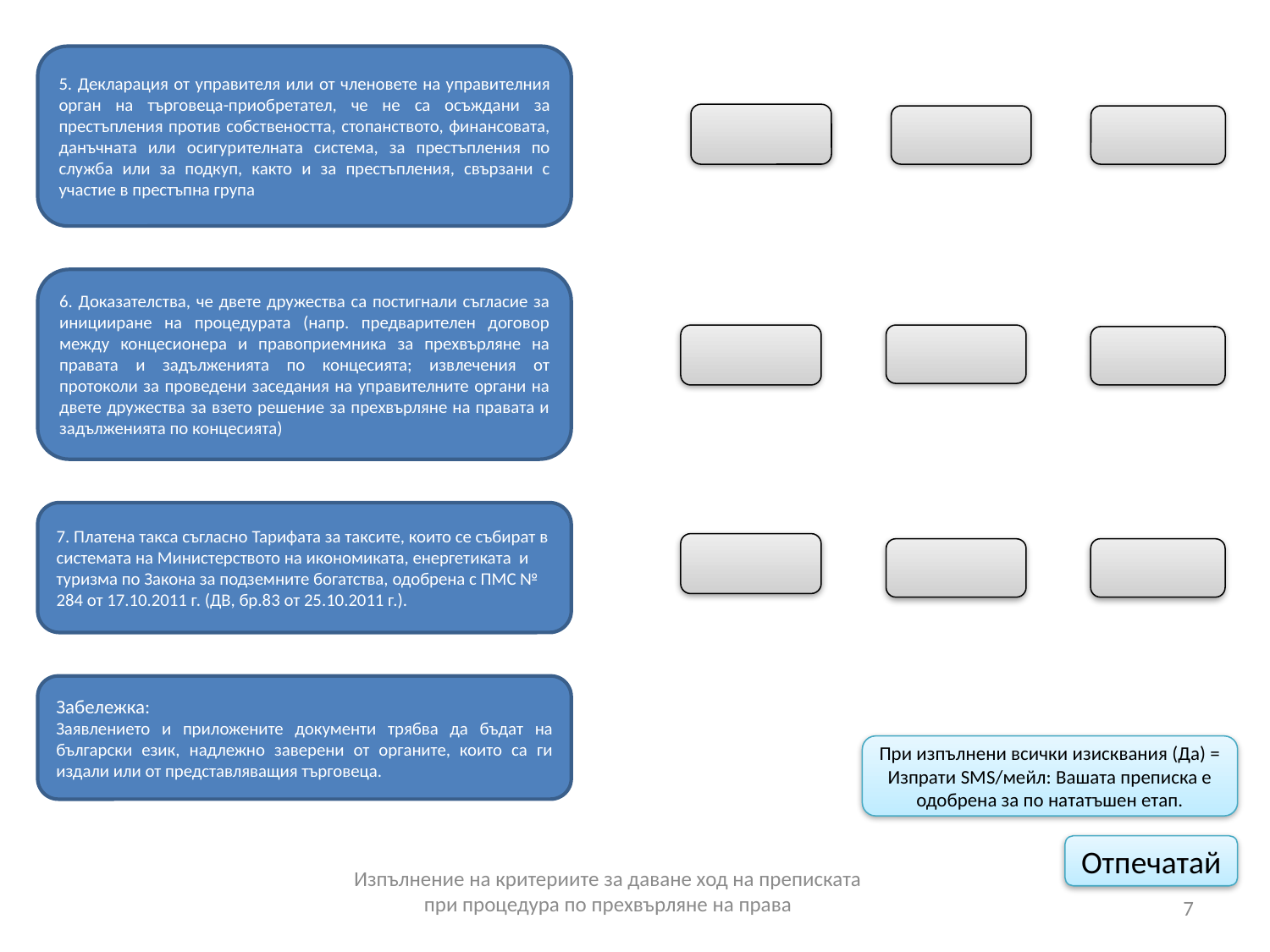

5. Декларация от управителя или от членовете на управителния орган на търговеца-приобретател, че не са осъждани за престъпления против собствеността, стопанството, финансовата, данъчната или осигурителната система, за престъпления по служба или за подкуп, както и за престъпления, свързани с участие в престъпна група

6. Доказателства, че двете дружества са постигнали съгласие за иницииране на процедурата (напр. предварителен договор между концесионера и правоприемника за прехвърляне на правата и задълженията по концесията; извлечения от протоколи за проведени заседания на управителните органи на двете дружества за взето решение за прехвърляне на правата и задълженията по концесията)

7. Платена такса съгласно Тарифата за таксите, които се събират в системата на Министерството на икономиката, енергетиката  и туризма по Закона за подземните богатства, одобрена с ПМС № 284 от 17.10.2011 г. (ДВ, бр.83 от 25.10.2011 г.).

Забележка:
Заявлението и приложените документи трябва да бъдат на български език, надлежно заверени от органите, които са ги издали или от представляващия търговеца.
При изпълнени всички изисквания (Да) = Изпрати SMS/мейл: Вашата преписка е одобрена за по нататъшен етап.
Отпечатай

Изпълнение на критериите за даване ход на преписката при процедура по прехвърляне на права

7